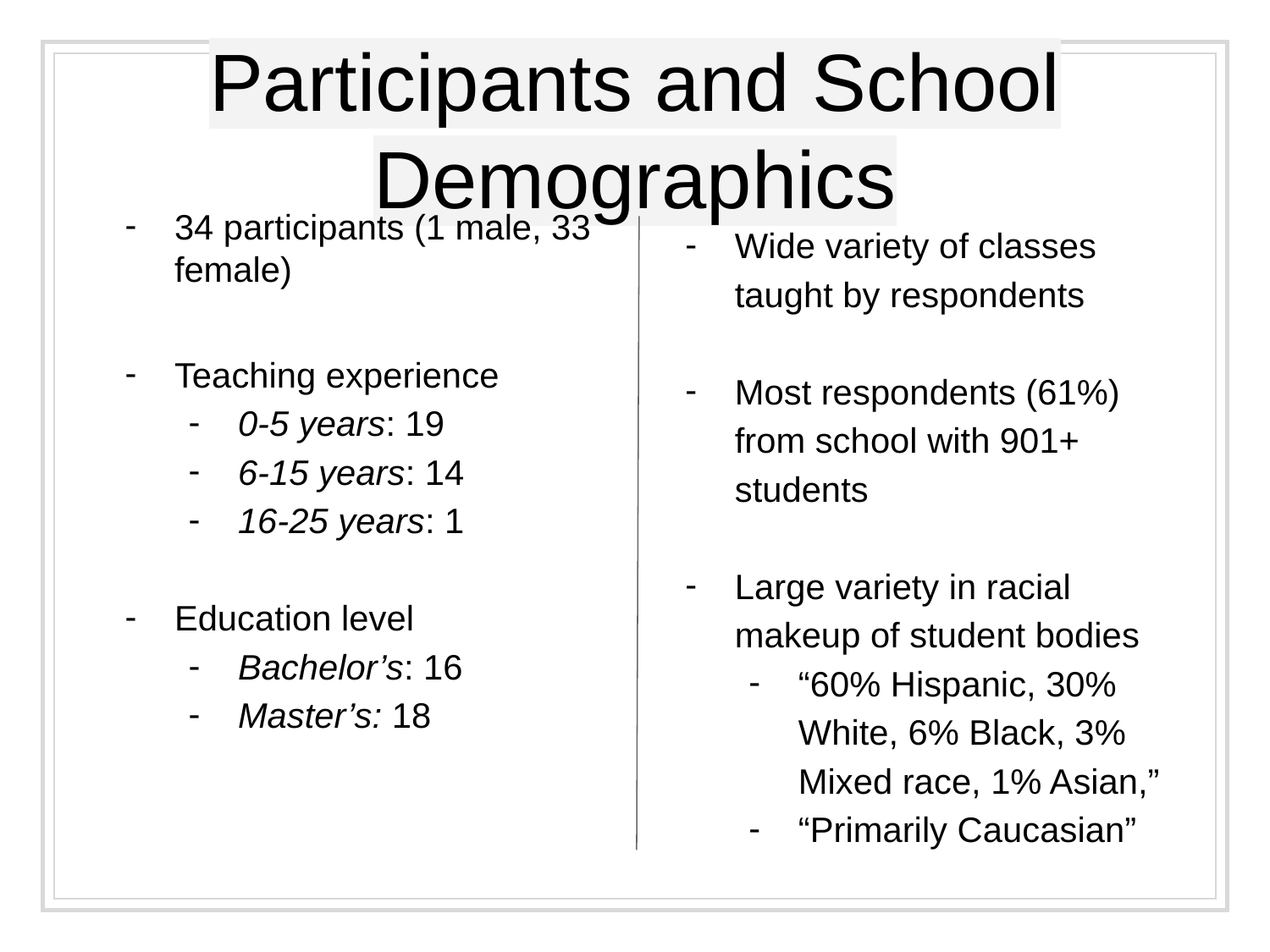

# Participants and School Demographics
34 participants (1 male, 33 female)

Teaching experience
0-5 years: 19
6-15 years: 14
16-25 years: 1

Education level
Bachelor’s: 16
Master’s: 18

Wide variety of classes taught by respondents

Most respondents (61%) from school with 901+ students

Large variety in racial makeup of student bodies
“60% Hispanic, 30% White, 6% Black, 3% Mixed race, 1% Asian,”
“Primarily Caucasian”